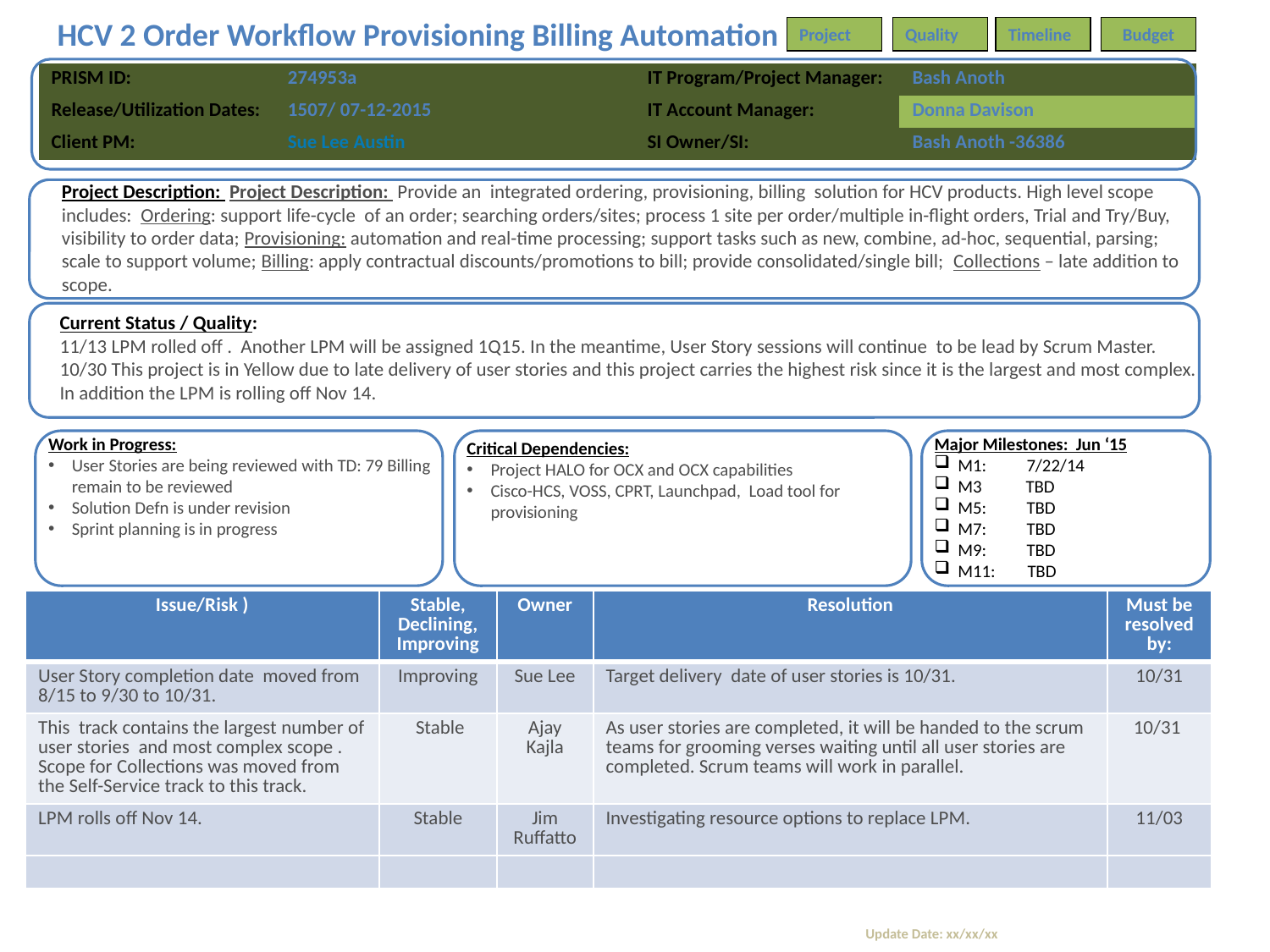

HCV 2 Order Workflow Provisioning Billing Automation
Project
Quality
Timeline
Budget

| PRISM ID: | 274953a | IT Program/Project Manager: | Bash Anoth |
| --- | --- | --- | --- |
| Release/Utilization Dates: | 1507/ 07-12-2015 | IT Account Manager: | Donna Davison |
| Client PM: | Sue Lee Austin | SI Owner/SI: | Bash Anoth -36386 |
Project Description:  Project Description:  Provide an  integrated ordering, provisioning, billing  solution for HCV products. High level scope includes:  Ordering: support life-cycle  of an order; searching orders/sites; process 1 site per order/multiple in-flight orders, Trial and Try/Buy, visibility to order data; Provisioning: automation and real-time processing; support tasks such as new, combine, ad-hoc, sequential, parsing; scale to support volume; Billing: apply contractual discounts/promotions to bill; provide consolidated/single bill;  Collections – late addition to scope.

Current Status / Quality:
11/13 LPM rolled off .  Another LPM will be assigned 1Q15. In the meantime, User Story sessions will continue  to be lead by Scrum Master.
10/30 This project is in Yellow due to late delivery of user stories and this project carries the highest risk since it is the largest and most complex. In addition the LPM is rolling off Nov 14.

Work in Progress:
User Stories are being reviewed with TD: 79 Billing remain to be reviewed
Solution Defn is under revision
Sprint planning is in progress

Major Milestones:  Jun ‘15
M1:          7/22/14
M3           TBD
M5:          TBD
M7:          TBD
M9:          TBD
M11:        TBD

Critical Dependencies:
Project HALO for OCX and OCX capabilities
Cisco-HCS, VOSS, CPRT, Launchpad,  Load tool for provisioning

| Issue/Risk ) | Stable, Declining, Improving | Owner | Resolution | Must be resolved by: |
| --- | --- | --- | --- | --- |
| User Story completion date moved from 8/15 to 9/30 to 10/31. | Improving | Sue Lee | Target delivery date of user stories is 10/31. | 10/31 |
| This track contains the largest number of user stories and most complex scope . Scope for Collections was moved from the Self-Service track to this track. | Stable | Ajay Kajla | As user stories are completed, it will be handed to the scrum teams for grooming verses waiting until all user stories are completed. Scrum teams will work in parallel. | 10/31 |
| LPM rolls off Nov 14. | Stable | Jim Ruffatto | Investigating resource options to replace LPM. | 11/03 |
|  |  |  |  |  |
Update Date: xx/xx/xx